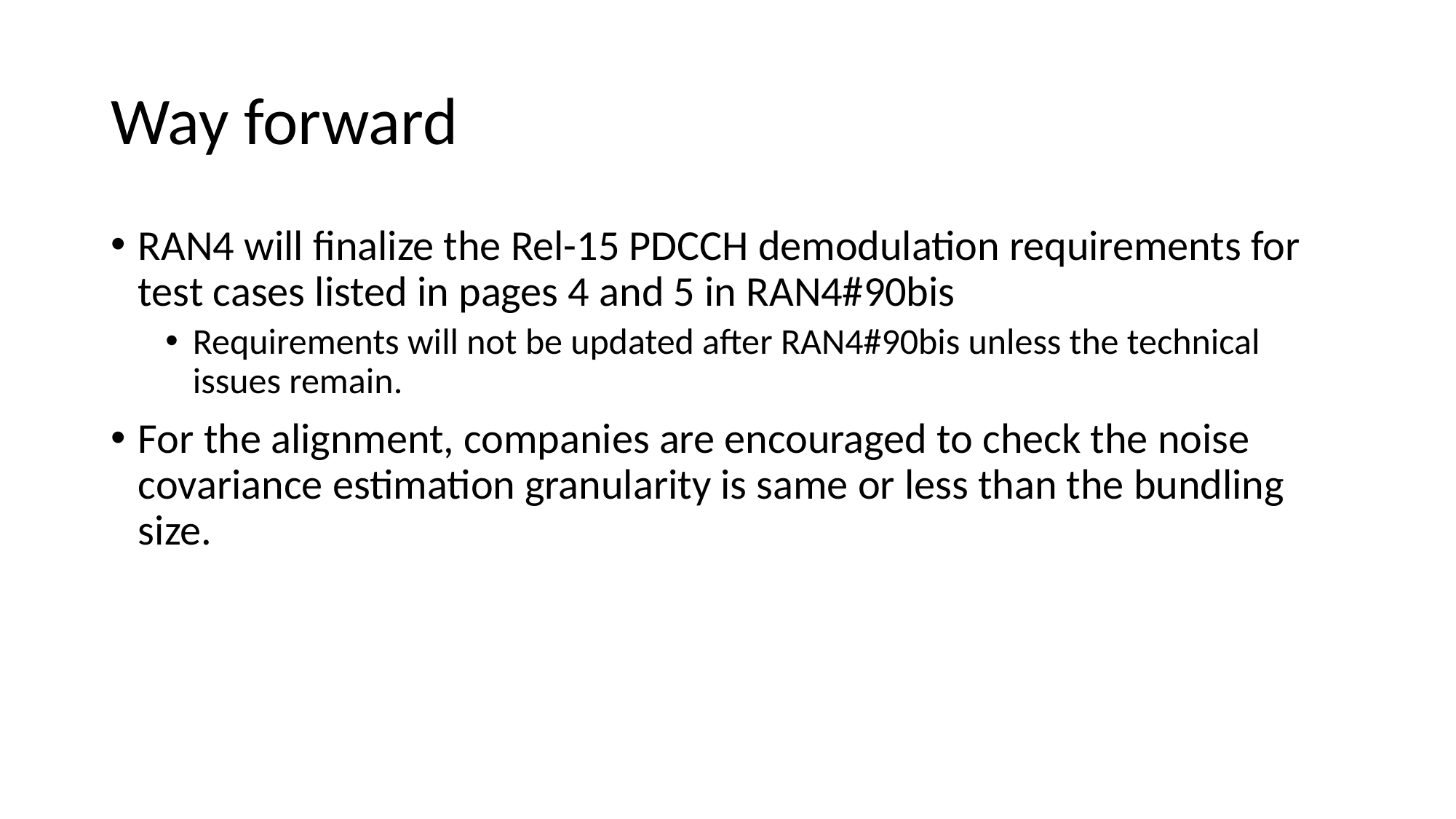

# Way forward
RAN4 will finalize the Rel-15 PDCCH demodulation requirements for test cases listed in pages 4 and 5 in RAN4#90bis
Requirements will not be updated after RAN4#90bis unless the technical issues remain.
For the alignment, companies are encouraged to check the noise covariance estimation granularity is same or less than the bundling size.